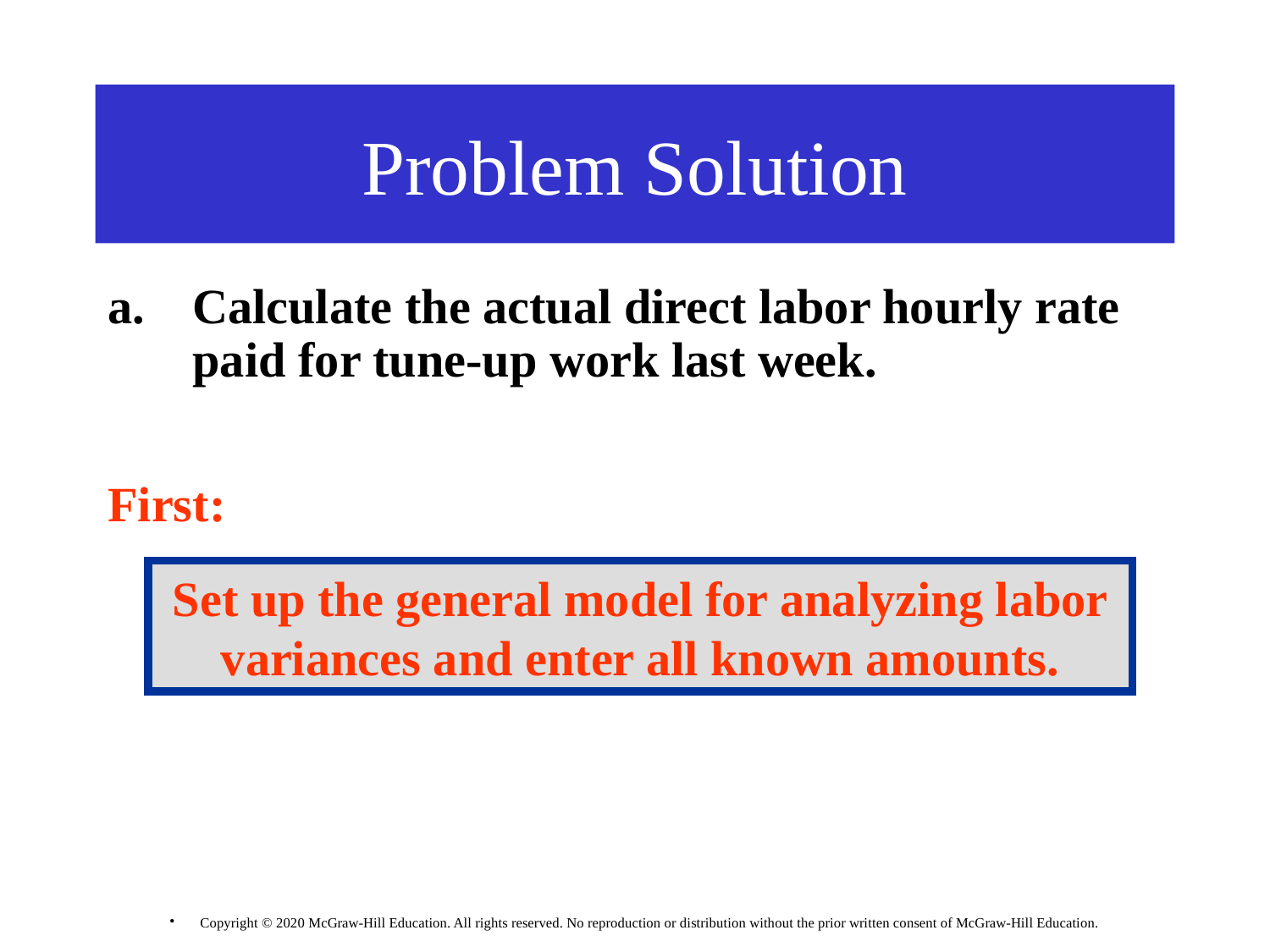

# Problem Solution
Calculate the actual direct labor hourly rate paid for tune-up work last week.

First:
Set up the general model for analyzing labor variances and enter all known amounts.